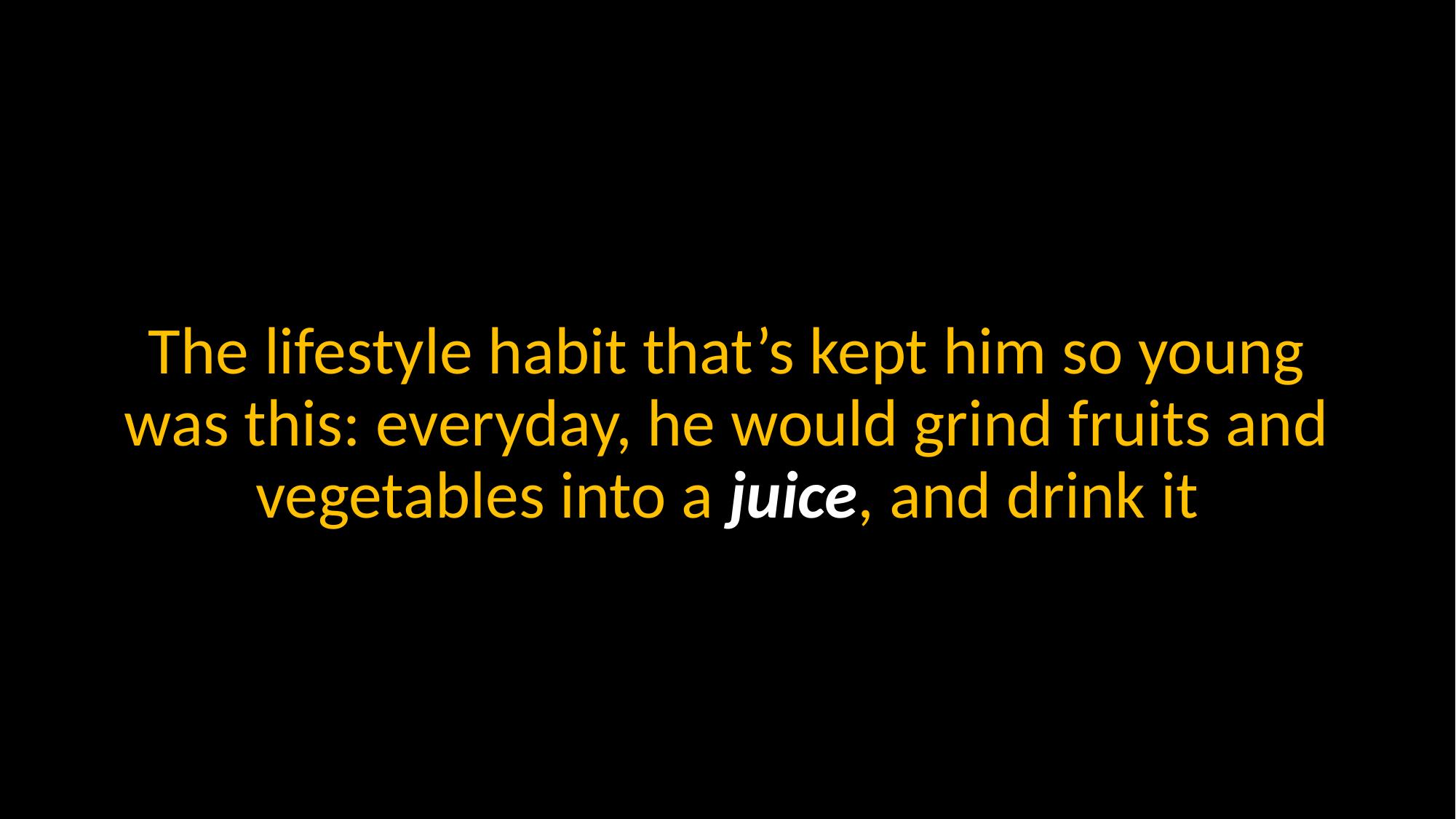

The lifestyle habit that’s kept him so young was this: everyday, he would grind fruits and vegetables into a juice, and drink it